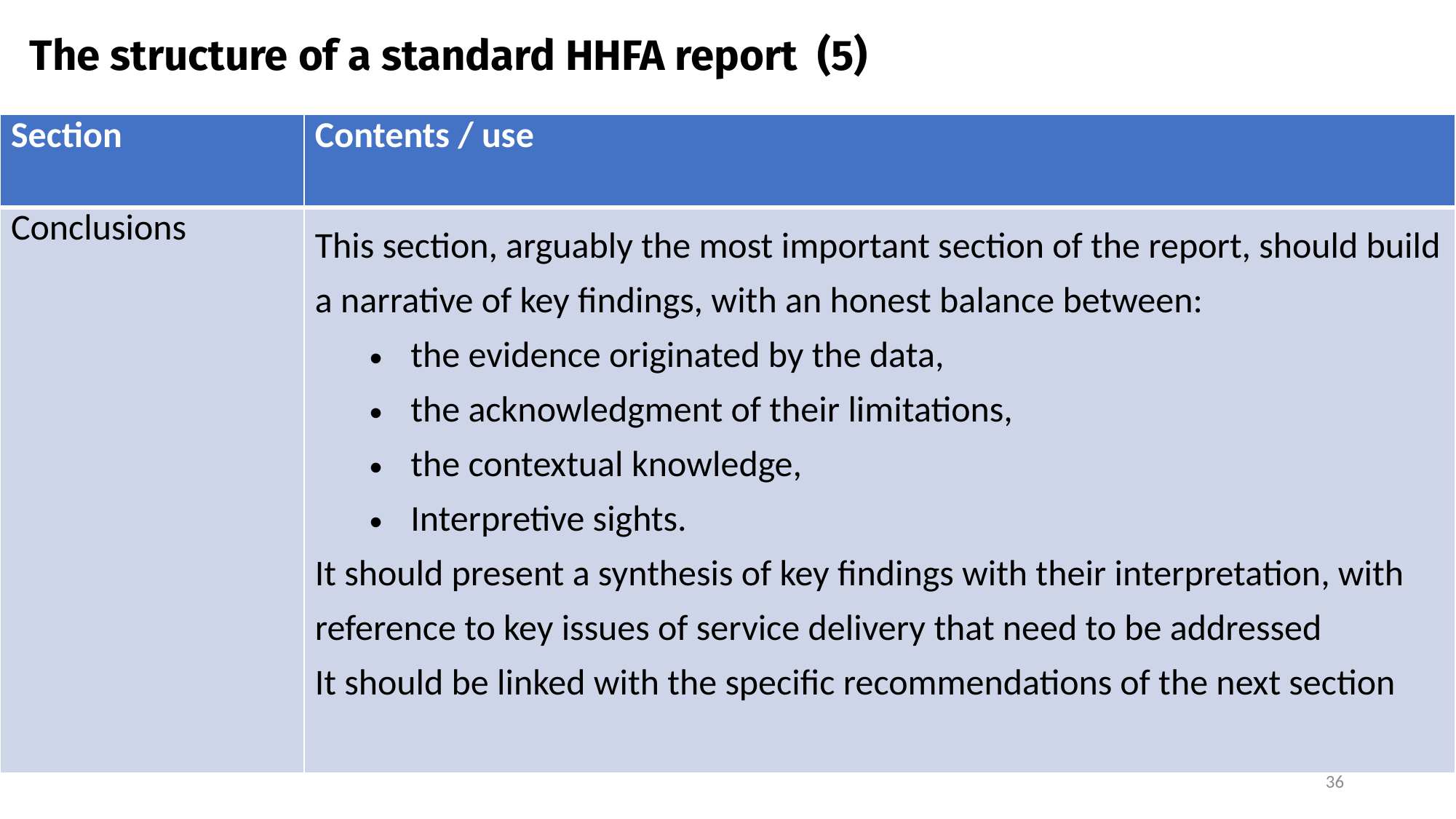

# The structure of a standard HHFA report  (5)
| Section | Contents / use |
| --- | --- |
| Conclusions | This section, arguably the most important section of the report, should build a narrative of key findings, with an honest balance between: the evidence originated by the data, the acknowledgment of their limitations, the contextual knowledge, Interpretive sights. It should present a synthesis of key findings with their interpretation, with reference to key issues of service delivery that need to be addressed It should be linked with the specific recommendations of the next section |
36